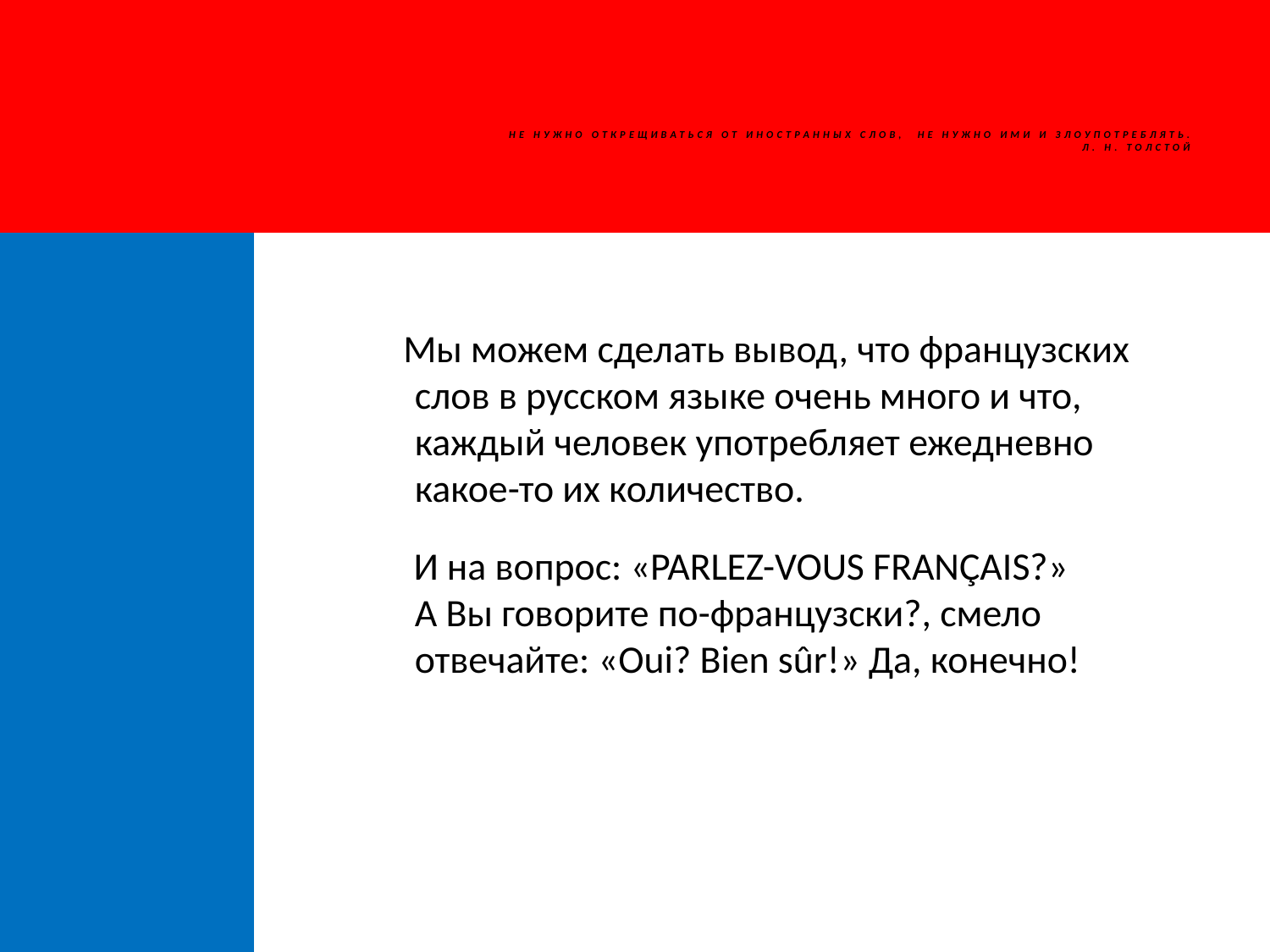

# He нужно открещиваться от иностранных слов,  не нужно ими и злоупотреблять.                                                                                                                            Л. Н. Толстой
      Мы можем сделать вывод, что французских слов в русском языке очень много и что, каждый человек употребляет ежедневно какое-то их количество.
И на вопрос: «PARLEZ-VOUS FRANÇAIS?»
А Вы говорите по-французски?, смело отвечайте: «Oui? Bien sûr!» Да, конечно!